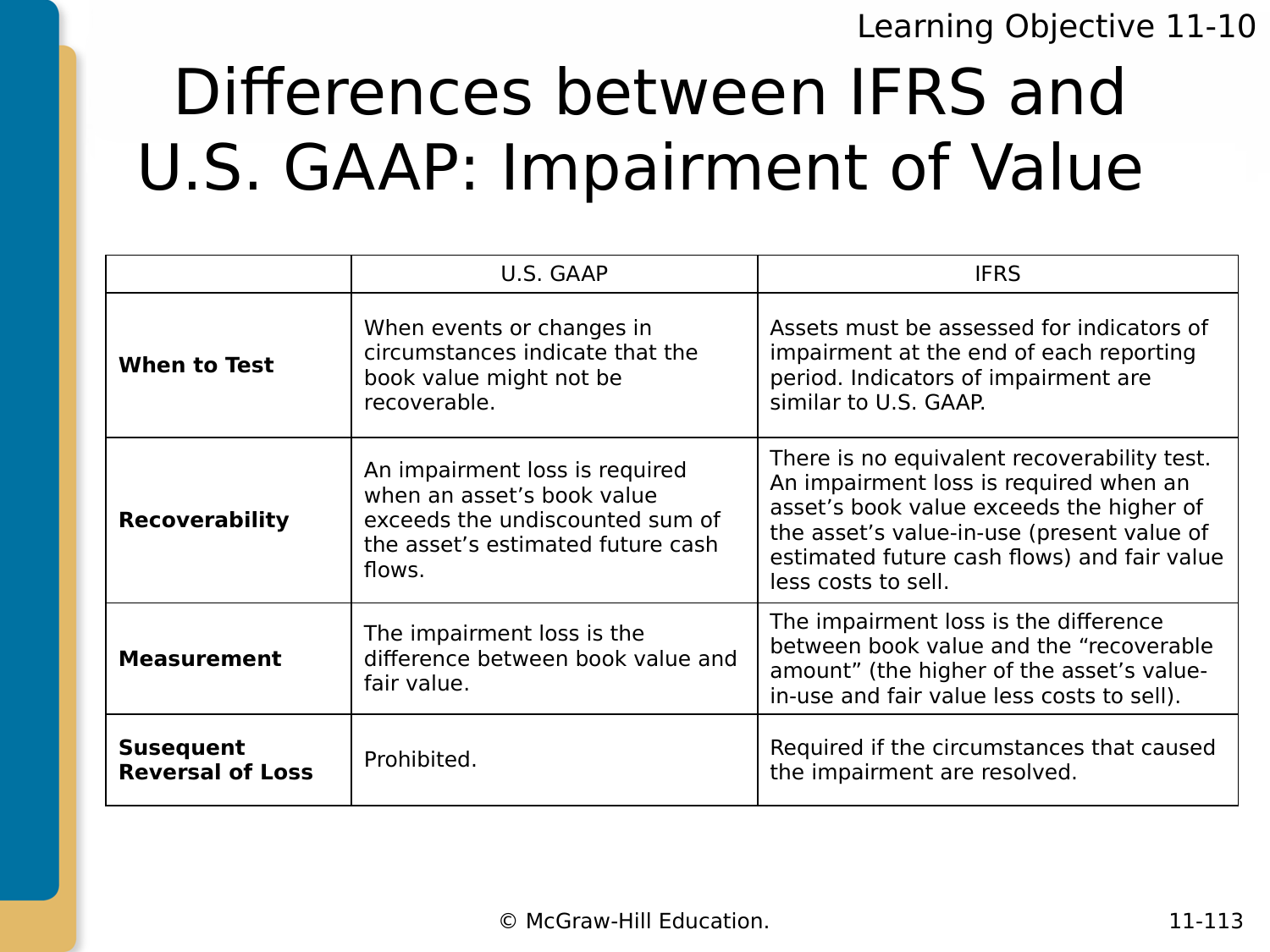

Learning Objective 11-10
# Differences between IFRS and U.S. GAAP: Impairment of Value
|  | U.S. GAAP | IFRS |
| --- | --- | --- |
| When to Test | When events or changes in circumstances indicate that the book value might not be recoverable. | Assets must be assessed for indicators of impairment at the end of each reporting period. Indicators of impairment are similar to U.S. GAAP. |
| Recoverability | An impairment loss is required when an asset’s book value exceeds the undiscounted sum of the asset’s estimated future cash flows. | There is no equivalent recoverability test. An impairment loss is required when an asset’s book value exceeds the higher of the asset’s value-in-use (present value of estimated future cash flows) and fair value less costs to sell. |
| Measurement | The impairment loss is the difference between book value and fair value. | The impairment loss is the difference between book value and the “recoverable amount” (the higher of the asset’s value-in-use and fair value less costs to sell). |
| Susequent Reversal of Loss | Prohibited. | Required if the circumstances that caused the impairment are resolved. |